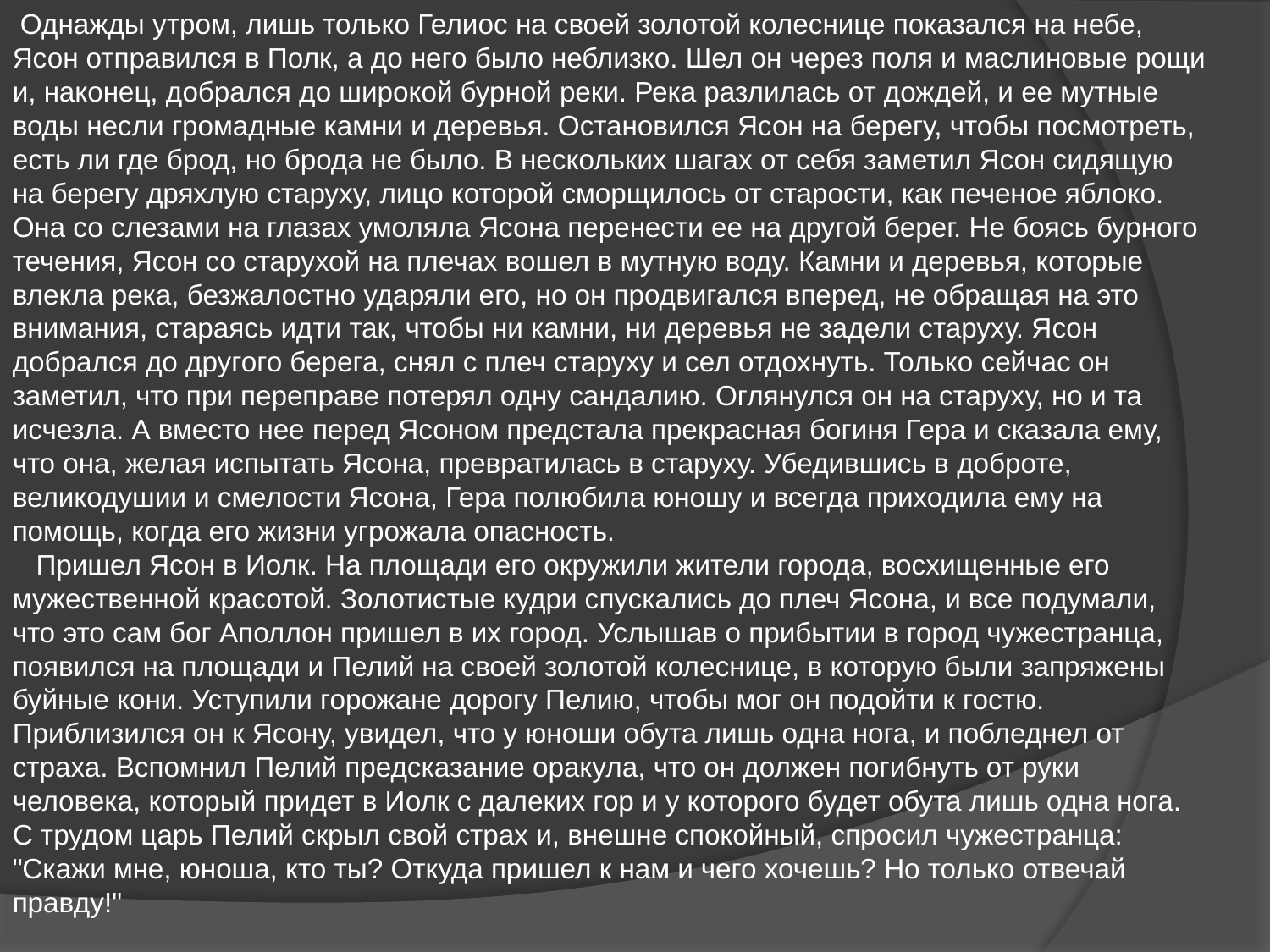

Однажды утром, лишь только Гелиос на своей золотой колеснице показался на небе, Ясон отправился в Полк, а до него было неблизко. Шел он через поля и маслиновые рощи и, наконец, добрался до широкой бурной реки. Река разлилась от дождей, и ее мутные воды несли громадные камни и деревья. Остановился Ясон на берегу, чтобы посмотреть, есть ли где брод, но брода не было. В нескольких шагах от себя заметил Ясон сидящую на берегу дряхлую старуху, лицо которой сморщилось от старости, как печеное яблоко. Она со слезами на глазах умоляла Ясона перенести ее на другой берег. Не боясь бурного течения, Ясон со старухой на плечах вошел в мутную воду. Камни и деревья, которые влекла река, безжалостно ударяли его, но он продвигался вперед, не обращая на это внимания, стараясь идти так, чтобы ни камни, ни деревья не задели старуху. Ясон добрался до другого берега, снял с плеч старуху и сел отдохнуть. Только сейчас он заметил, что при переправе потерял одну сандалию. Оглянулся он на старуху, но и та исчезла. А вместо нее перед Ясоном предстала прекрасная богиня Гера и сказала ему, что она, желая испытать Ясона, превратилась в старуху. Убедившись в доброте, великодушии и смелости Ясона, Гера полюбила юношу и всегда приходила ему на помощь, когда его жизни угрожала опасность.
   Пришел Ясон в Иолк. На площади его окружили жители города, восхищенные его мужественной красотой. Золотистые кудри спускались до плеч Ясона, и все подумали, что это сам бог Аполлон пришел в их город. Услышав о прибытии в город чужестранца, появился на площади и Пелий на своей золотой колеснице, в которую были запряжены буйные кони. Уступили горожане дорогу Пелию, чтобы мог он подойти к гостю. Приблизился он к Ясону, увидел, что у юноши обута лишь одна нога, и побледнел от страха. Вспомнил Пелий предсказание оракула, что он должен погибнуть от руки человека, который придет в Иолк с далеких гор и у которого будет обута лишь одна нога. С трудом царь Пелий скрыл свой страх и, внешне спокойный, спросил чужестранца: "Скажи мне, юноша, кто ты? Откуда пришел к нам и чего хочешь? Но только отвечай правду!"